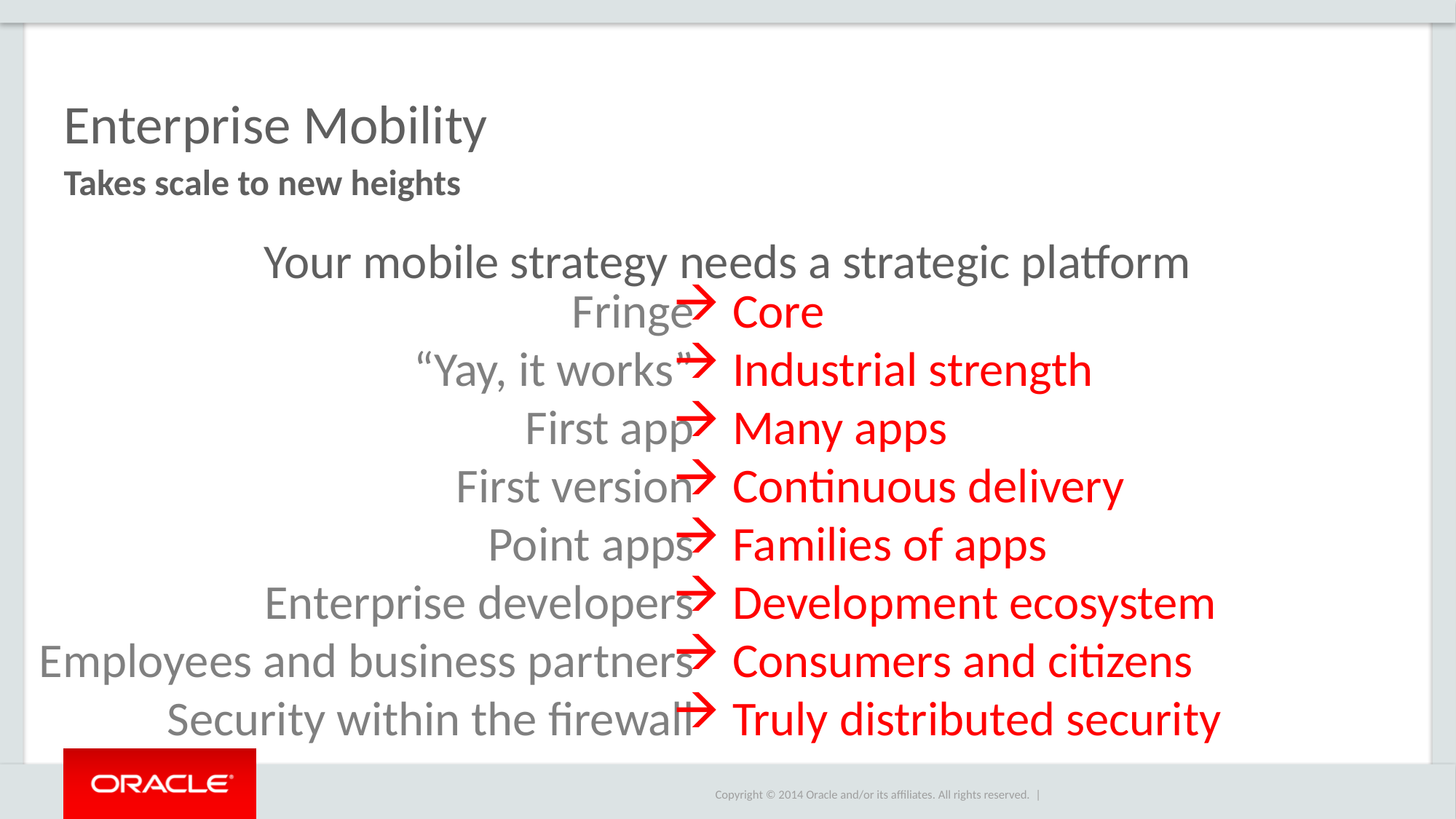

# Enterprise Mobility
Takes scale to new heights
Your mobile strategy needs a strategic platform

Fringe
“Yay, it works”
First app
First version
Point apps
Enterprise developers
Employees and business partners
Security within the firewall
 Core
 Industrial strength
 Many apps
 Continuous delivery
 Families of apps
 Development ecosystem
 Consumers and citizens
 Truly distributed security